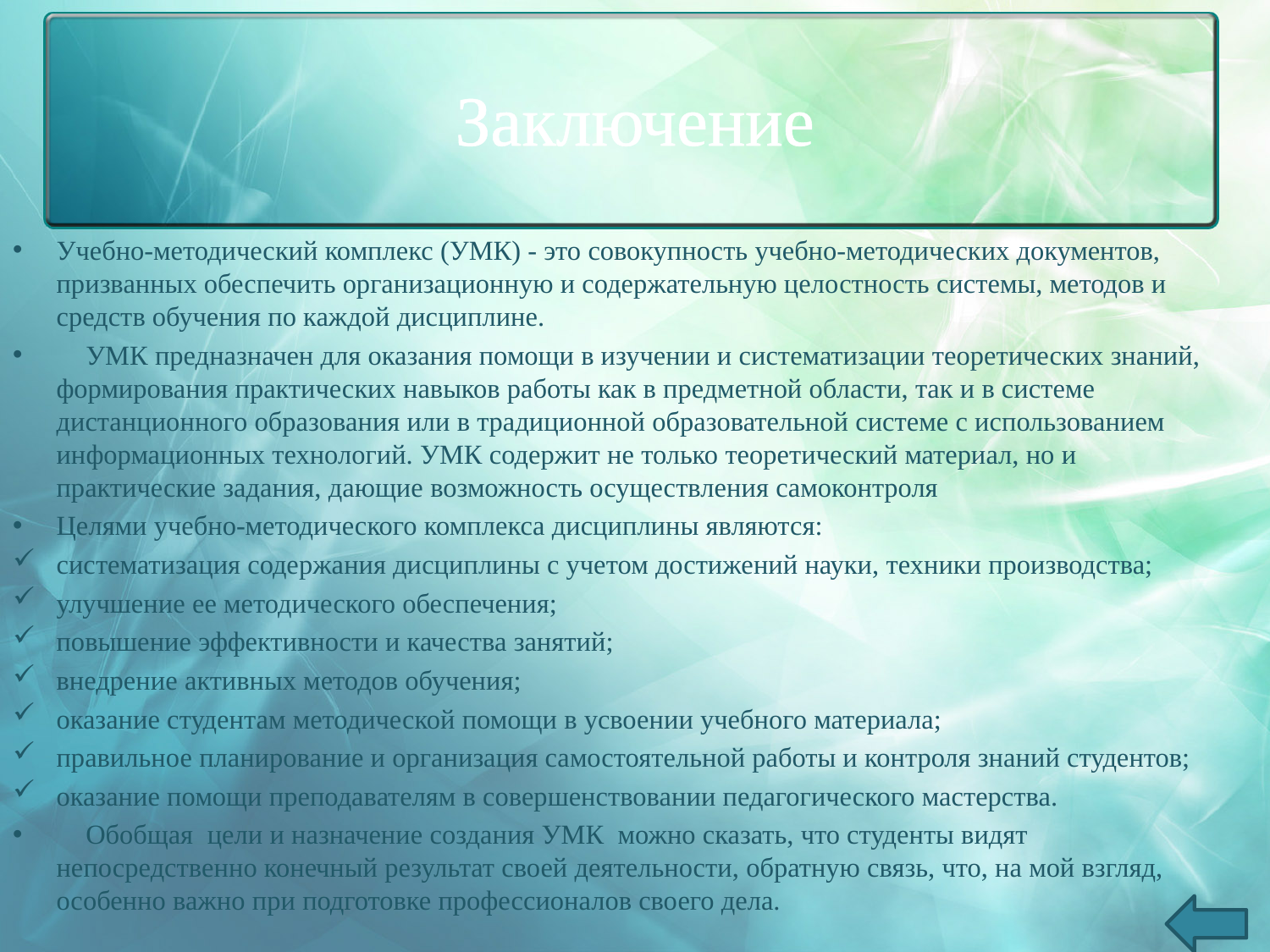

# Заключение
Учебно-методический комплекс (УМК) - это совокупность учебно-методических документов, призванных обеспечить организационную и содержательную целостность системы, методов и средств обучения по каждой дисциплине.
	УМК предназначен для оказания помощи в изучении и систематизации теоретических знаний, формирования практических навыков работы как в предметной области, так и в системе дистанционного образования или в традиционной образовательной системе с использованием информационных технологий. УМК содержит не только теоретический материал, но и практические задания, дающие возможность осуществления самоконтроля
Целями учебно-методического комплекса дисциплины являются:
систематизация содержания дисциплины с учетом достижений науки, техники производства;
улучшение ее методического обеспечения;
повышение эффективности и качества занятий;
внедрение активных методов обучения;
оказание студентам методической помощи в усвоении учебного материала;
правильное планирование и организация самостоятельной работы и контроля знаний студентов;
оказание помощи преподавателям в совершенствовании педагогического мастерства.
	Обобщая  цели и назначение создания УМК  можно сказать, что студенты видят непосредственно конечный результат своей деятельности, обратную связь, что, на мой взгляд, особенно важно при подготовке профессионалов своего дела.